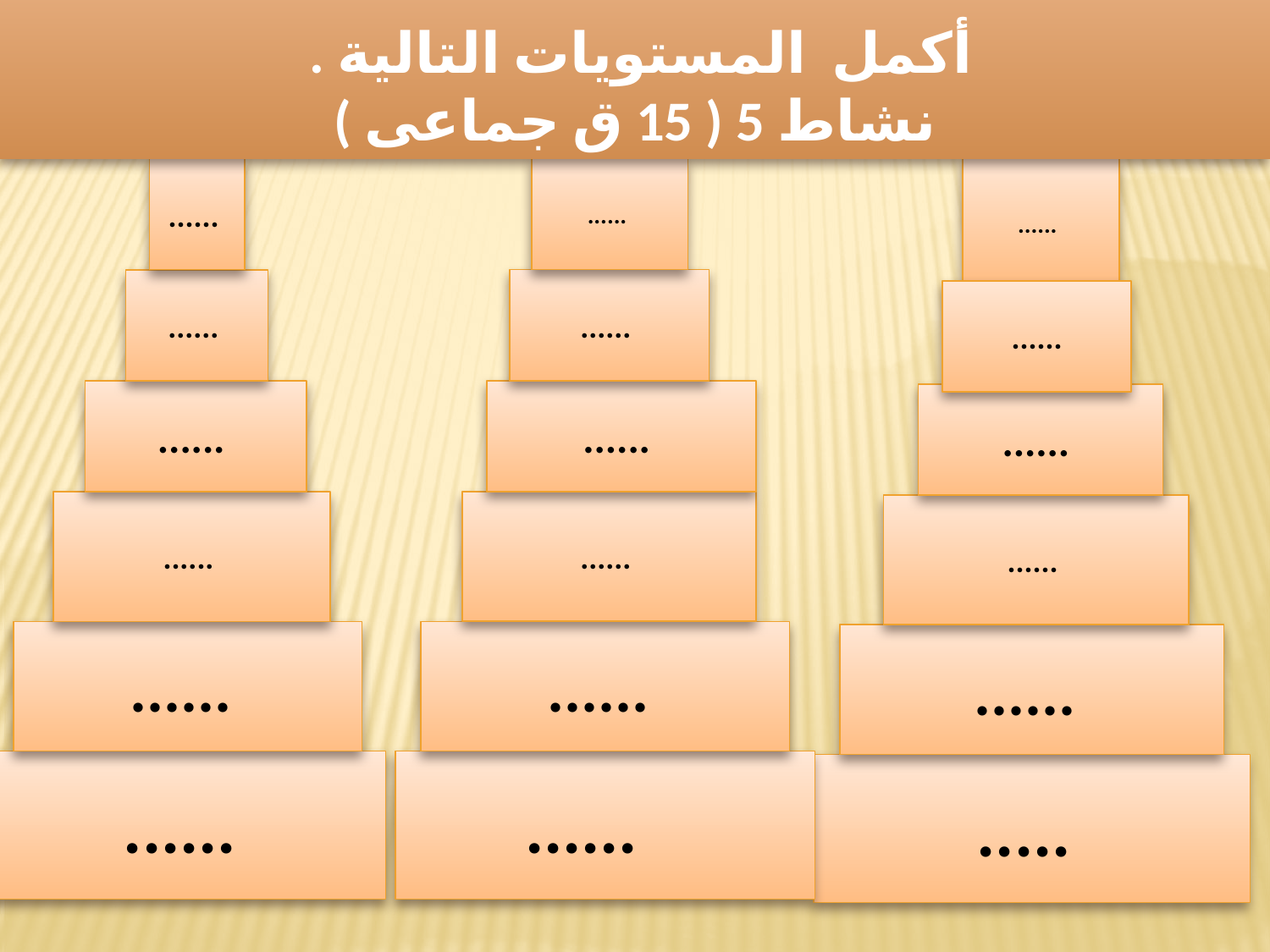

أكمل  المستويات التالية .
نشاط 5 ( 15 ق جماعى )
 ......
 ......
 ......
 ......
 ......
   ......
 ......
 ......
 ......
 ......
 ......
 ......
 ......
......
 ......
 ......
 ......
 .....